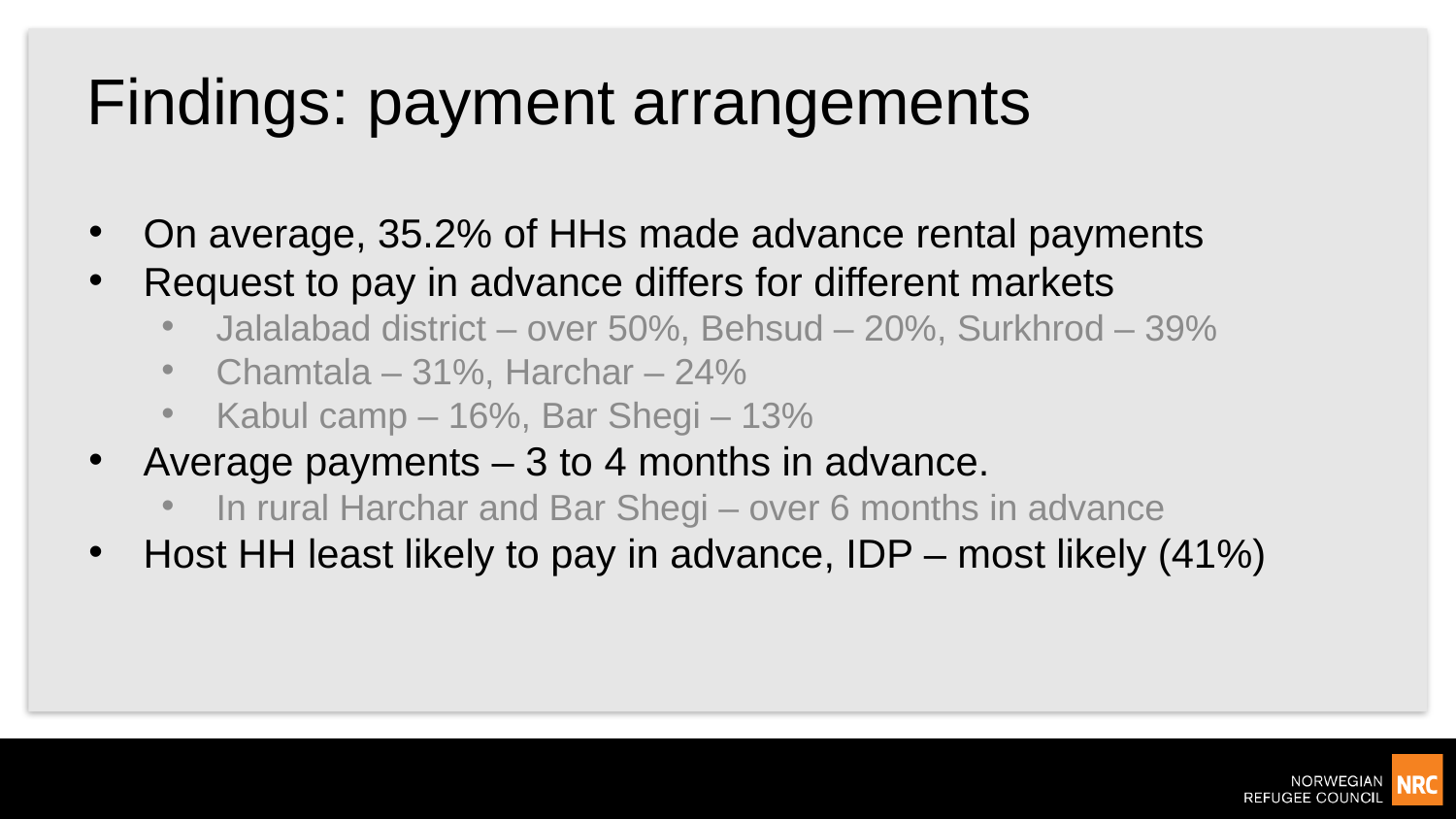

# Findings: payment arrangements
On average, 35.2% of HHs made advance rental payments
Request to pay in advance differs for different markets
Jalalabad district – over 50%, Behsud – 20%, Surkhrod – 39%
Chamtala – 31%, Harchar – 24%
Kabul camp – 16%, Bar Shegi – 13%
Average payments – 3 to 4 months in advance.
In rural Harchar and Bar Shegi – over 6 months in advance
Host HH least likely to pay in advance, IDP – most likely (41%)